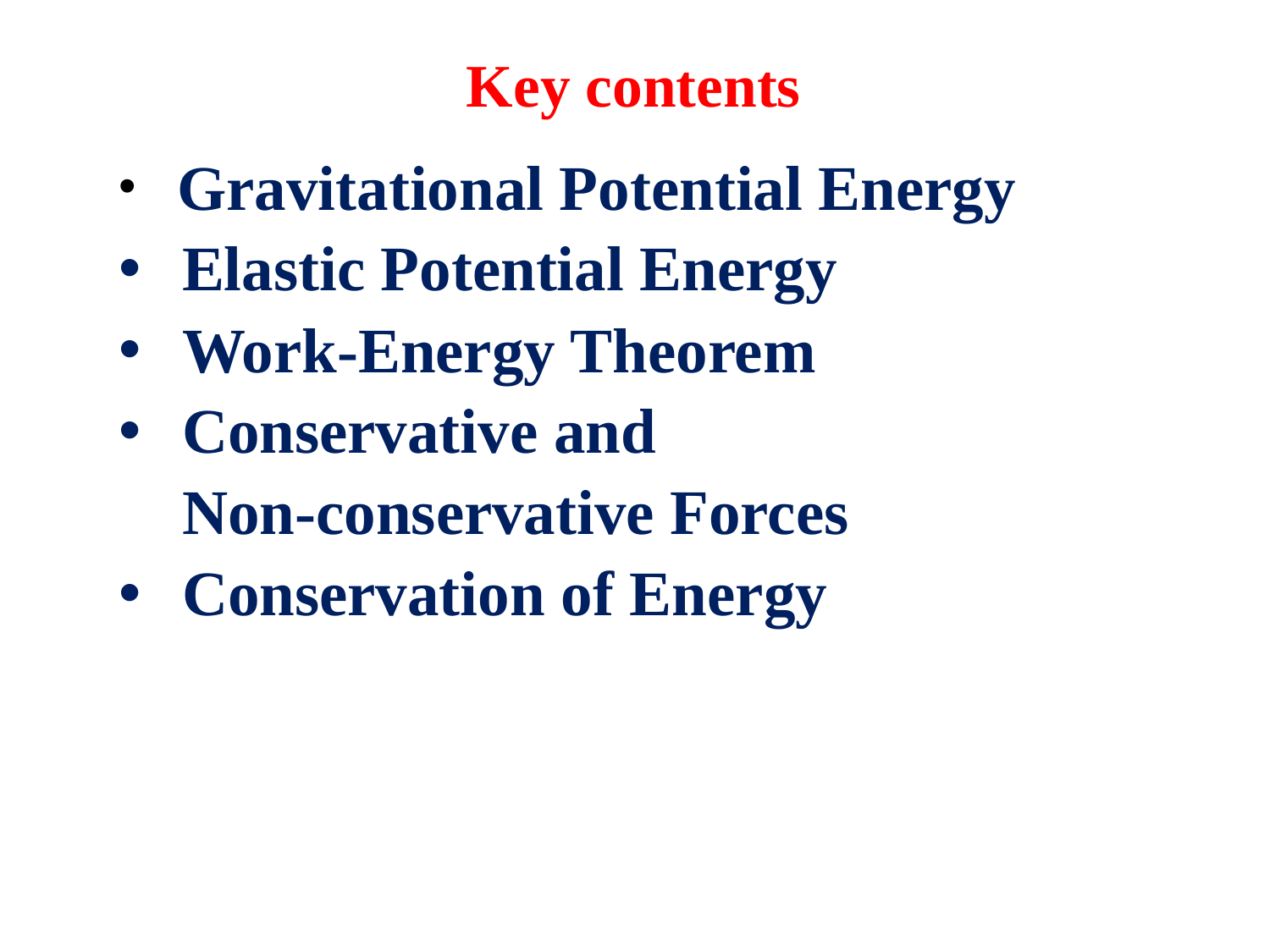

# Key contents
 Gravitational Potential Energy
 Elastic Potential Energy
 Work-Energy Theorem
 Conservative and
    Non-conservative Forces
 Conservation of Energy